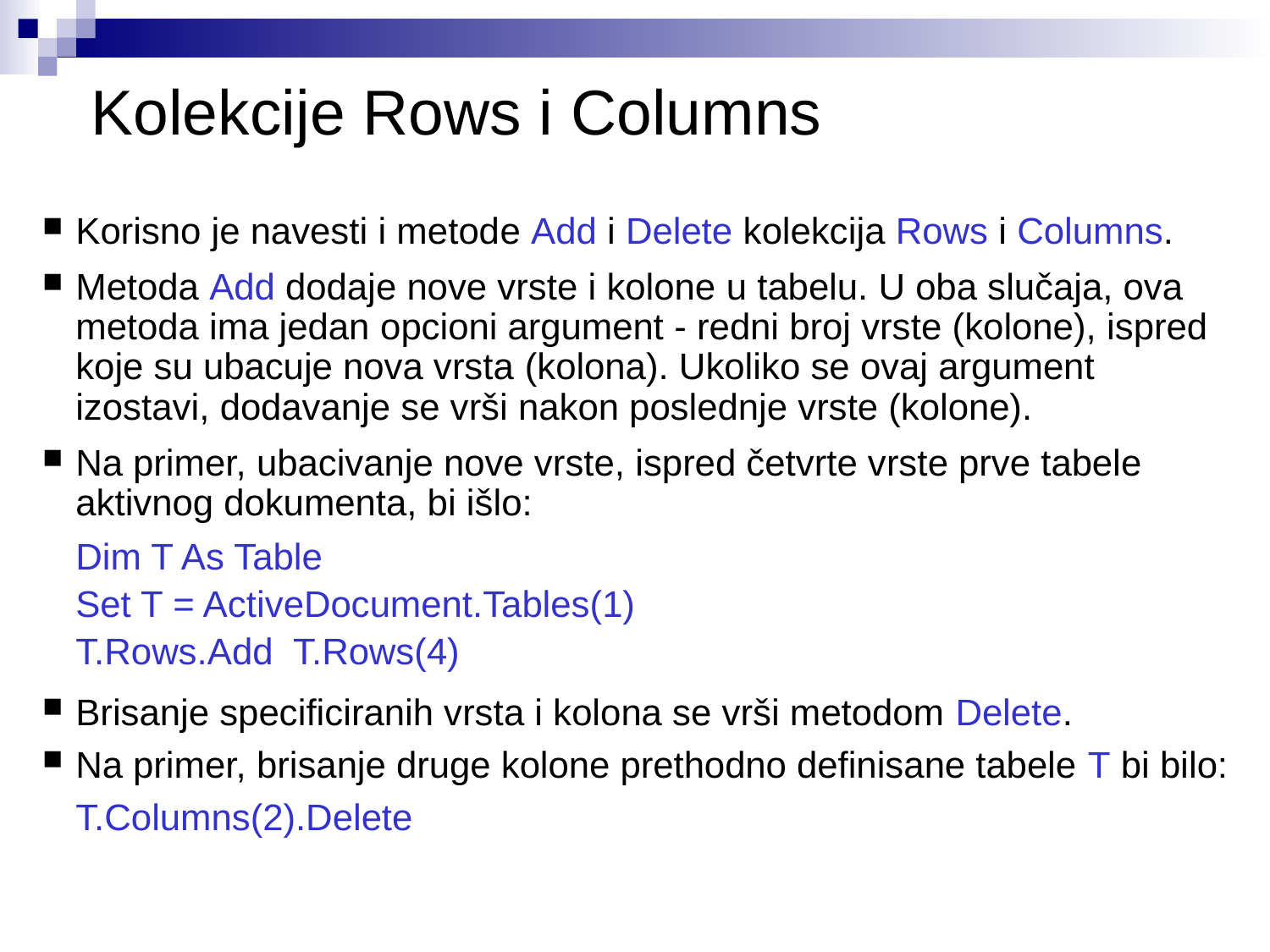

# Kolekcije Rows i Columns
Korisno je navesti i metode Add i Delete kolekcija Rows i Columns.
Metoda Add dodaje nove vrste i kolone u tabelu. U oba slučaja, ova metoda ima jedan opcioni argument - redni broj vrste (kolone), ispred koje su ubacuje nova vrsta (kolona). Ukoliko se ovaj argument izostavi, dodavanje se vrši nakon poslednje vrste (kolone).
Na primer, ubacivanje nove vrste, ispred četvrte vrste prve tabele aktivnog dokumenta, bi išlo:
	Dim T As Table
	Set T = ActiveDocument.Tables(1)
	T.Rows.Add  T.Rows(4)
Brisanje specificiranih vrsta i kolona se vrši metodom Delete.
Na primer, brisanje druge kolone prethodno definisane tabele T bi bilo:
	T.Columns(2).Delete